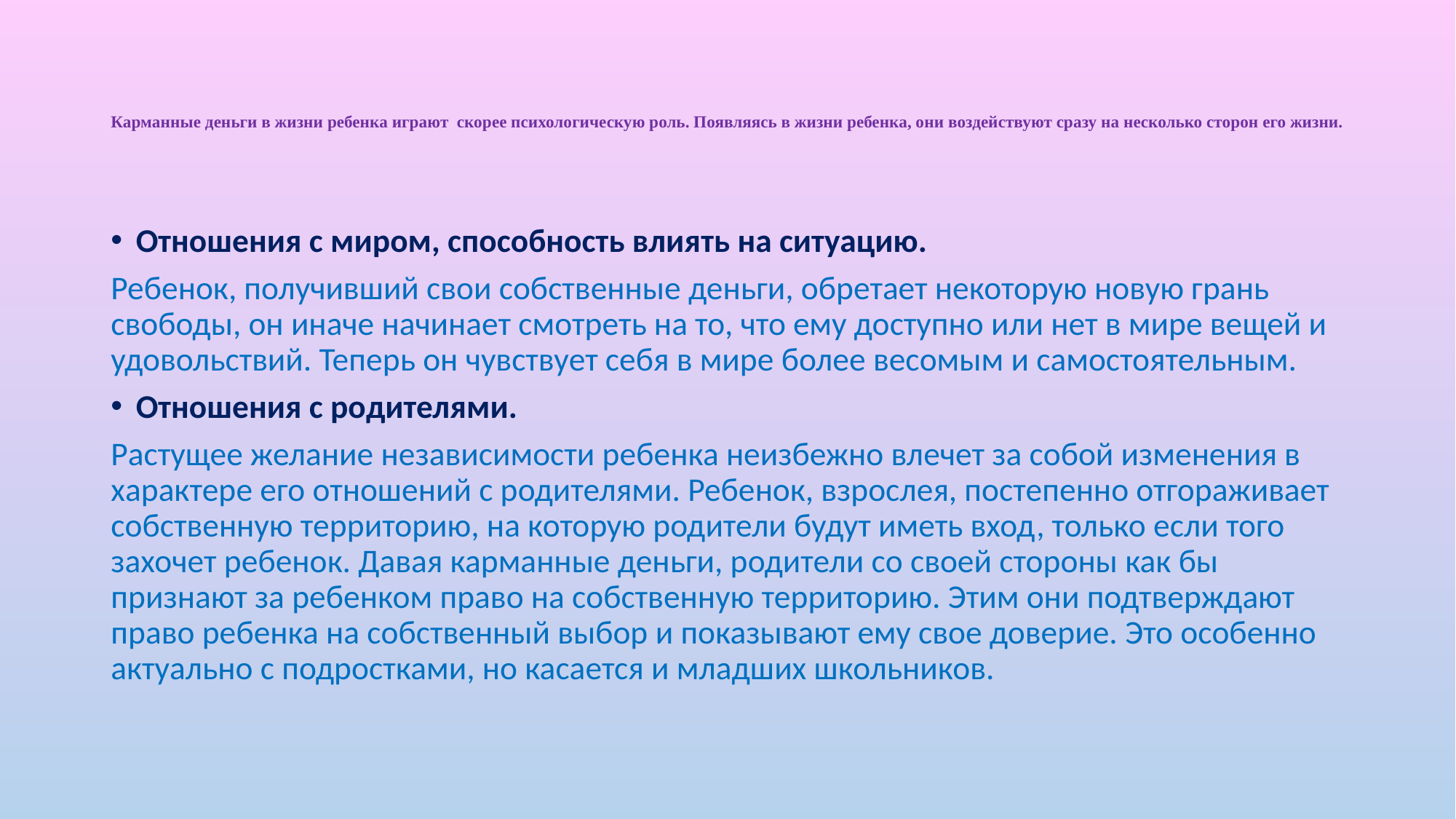

# Карманные деньги в жизни ребенка играют  скорее психологическую роль. Появляясь в жизни ребенка, они воздействуют сразу на несколько сторон его жизни.
Отношения с миром, способность влиять на ситуацию.
Ребенок, получивший свои собственные деньги, обретает некоторую новую грань свободы, он иначе начинает смотреть на то, что ему доступно или нет в мире вещей и удовольствий. Теперь он чувствует себя в мире более весомым и самостоятельным.
Отношения с родителями.
Растущее желание независимости ребенка неизбежно влечет за собой изменения в характере его отношений с родителями. Ребенок, взрослея, постепенно отгораживает собственную территорию, на которую родители будут иметь вход, только если того захочет ребенок. Давая карманные деньги, родители со своей стороны как бы признают за ребенком право на собственную территорию. Этим они подтверждают право ребенка на собственный выбор и показывают ему свое доверие. Это особенно актуально с подростками, но касается и младших школьников.